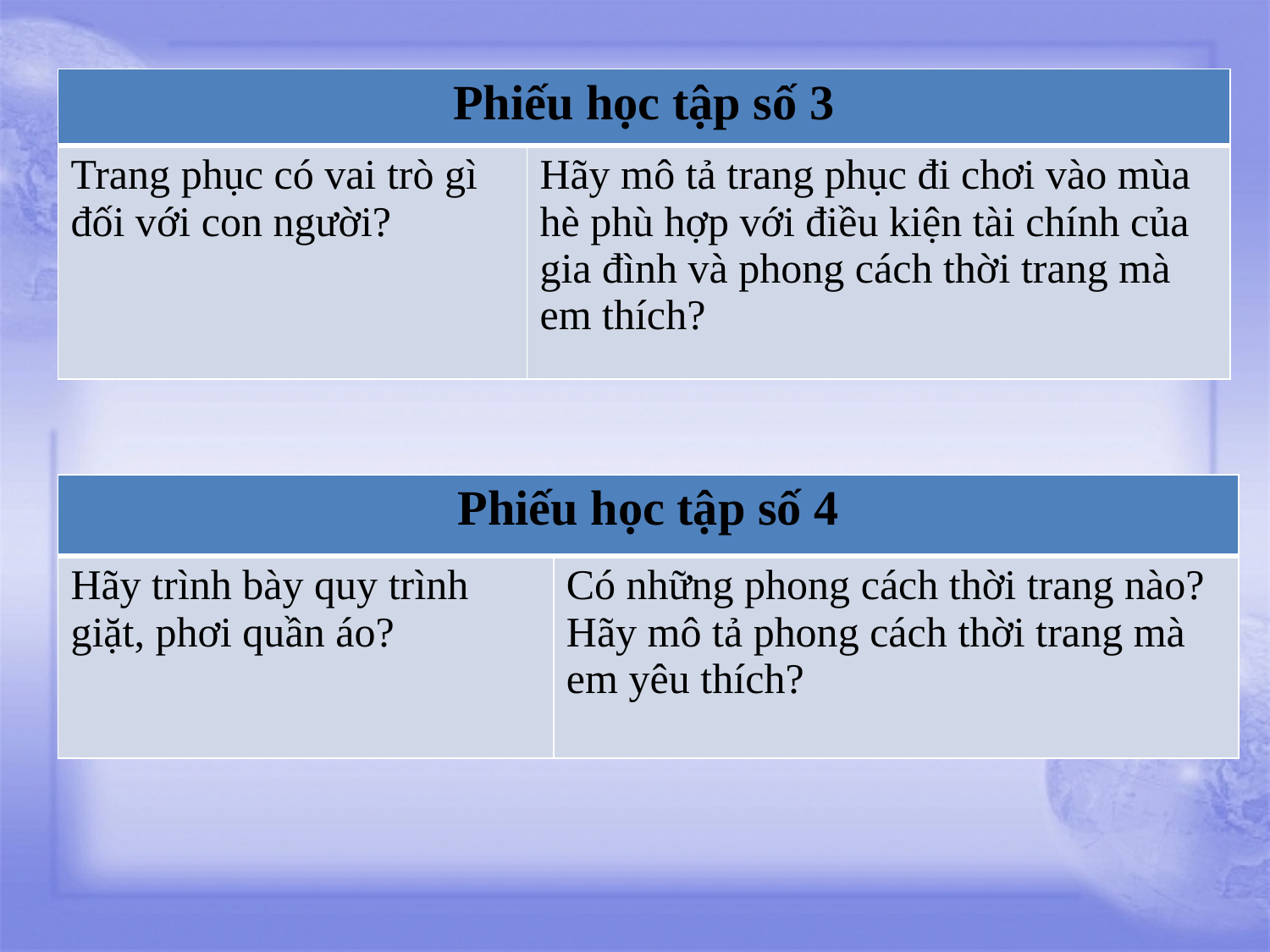

| Phiếu học tập số 3 |  |
| --- | --- |
| Trang phục có vai trò gì đối với con người? | Hãy mô tả trang phục đi chơi vào mùa hè phù hợp với điều kiện tài chính của gia đình và phong cách thời trang mà em thích? |
| Phiếu học tập số 4 |  |
| --- | --- |
| Hãy trình bày quy trình giặt, phơi quần áo? | Có những phong cách thời trang nào? Hãy mô tả phong cách thời trang mà em yêu thích? |